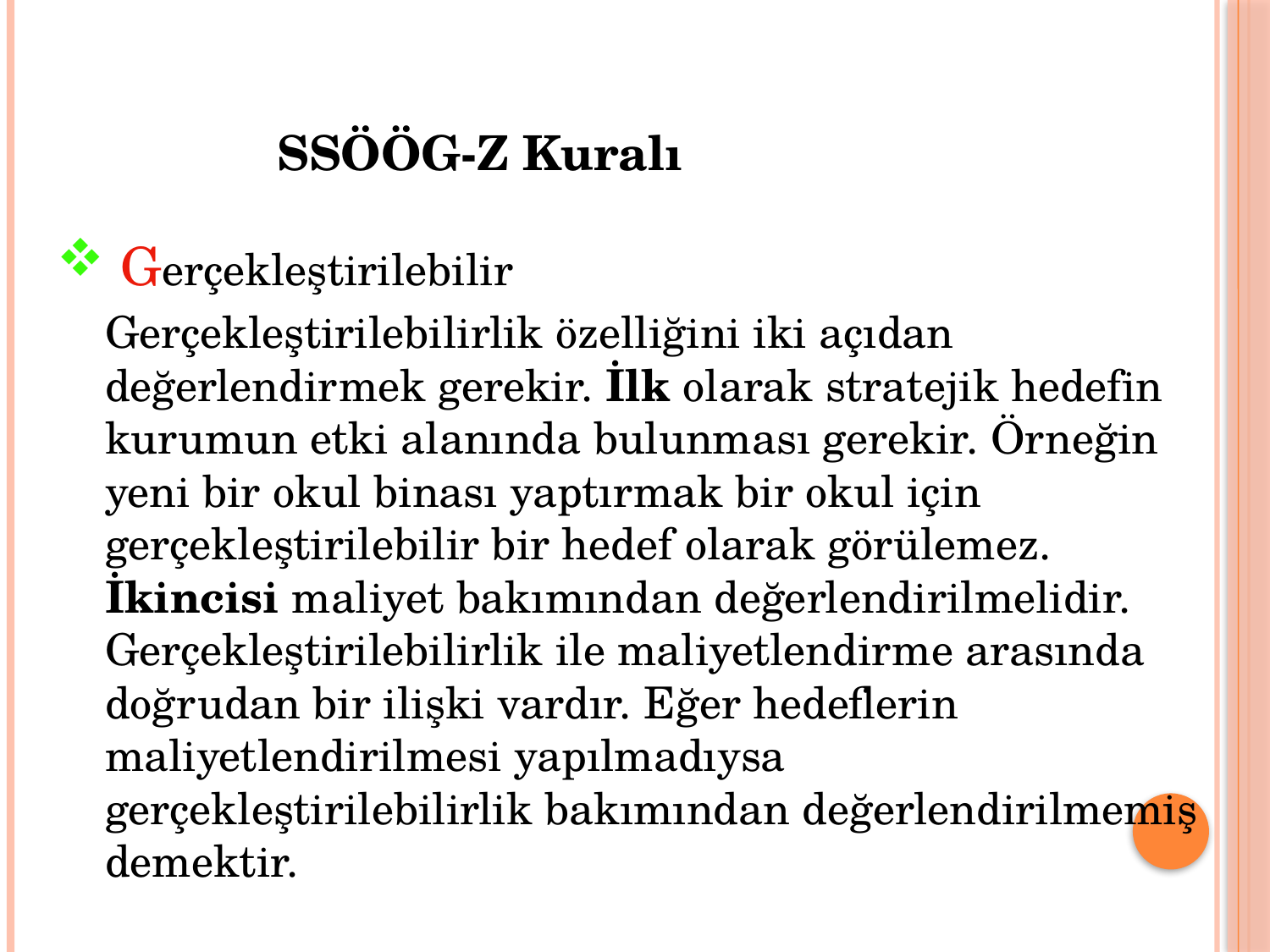

SSÖÖG-Z Kuralı
 Gerçekleştirilebilir
	Gerçekleştirilebilirlik özelliğini iki açıdan değerlendirmek gerekir. İlk olarak stratejik hedefin kurumun etki alanında bulunması gerekir. Örneğin yeni bir okul binası yaptırmak bir okul için gerçekleştirilebilir bir hedef olarak görülemez. İkincisi maliyet bakımından değerlendirilmelidir. Gerçekleştirilebilirlik ile maliyetlendirme arasında doğrudan bir ilişki vardır. Eğer hedeflerin maliyetlendirilmesi yapılmadıysa gerçekleştirilebilirlik bakımından değerlendirilmemiş demektir.